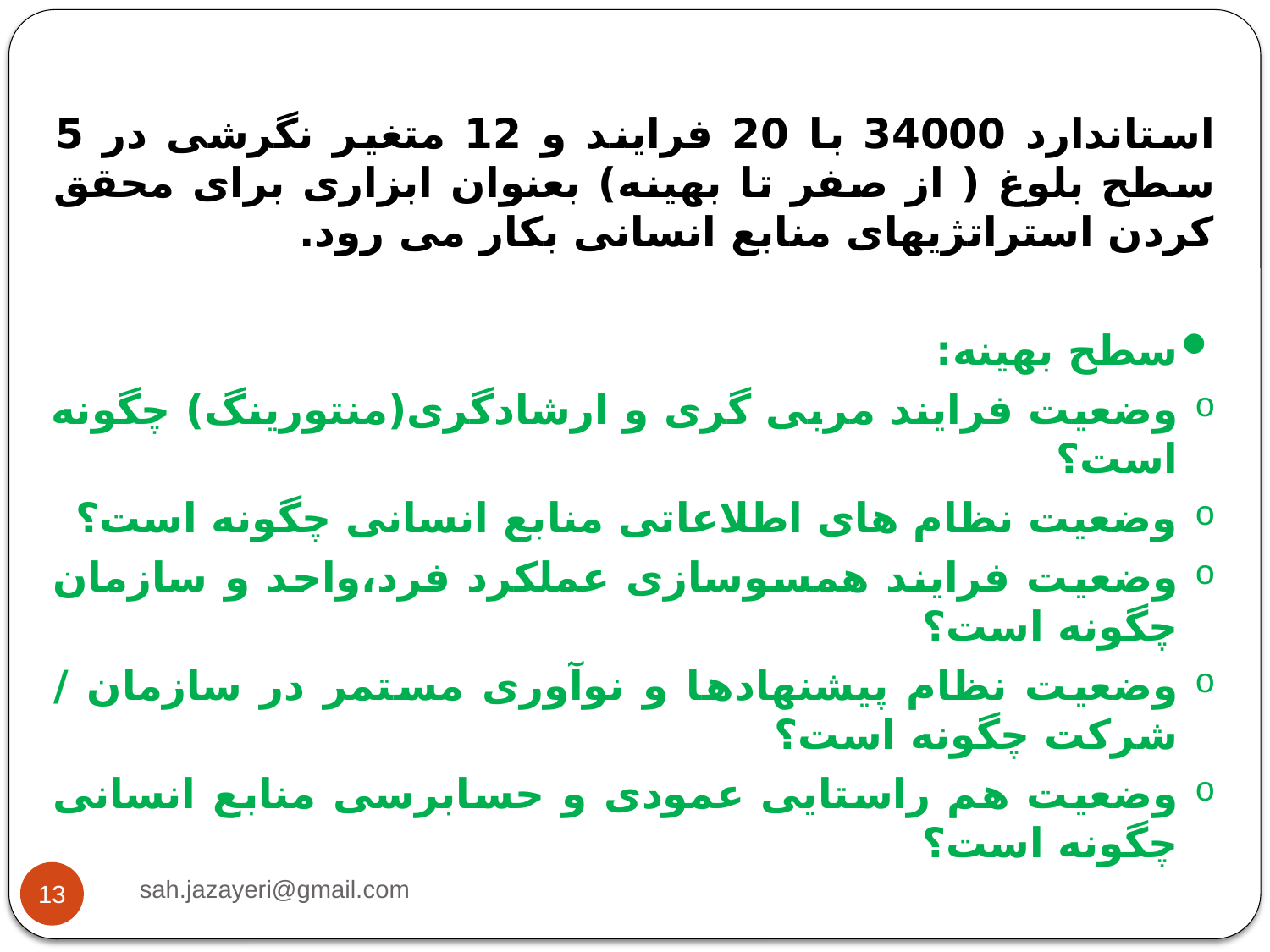

استاندارد 34000 با 20 فرایند و 12 متغیر نگرشی در 5 سطح بلوغ ( از صفر تا بهینه) بعنوان ابزاری برای محقق کردن استراتژیهای منابع انسانی بکار می رود.

سطح بهینه:
وضعيت فرایند مربی گری و ارشادگری(منتورینگ) چگونه است؟
وضعیت نظام های اطلاعاتی منابع انسانی چگونه است؟
وضعیت فرایند همسوسازی عملکرد فرد،واحد و سازمان چگونه است؟
وضعیت نظام پیشنهادها و نوآوری مستمر در سازمان / شرکت چگونه است؟
وضعیت هم راستایی عمودی و حسابرسی منابع انسانی چگونه است؟
sah.jazayeri@gmail.com
13